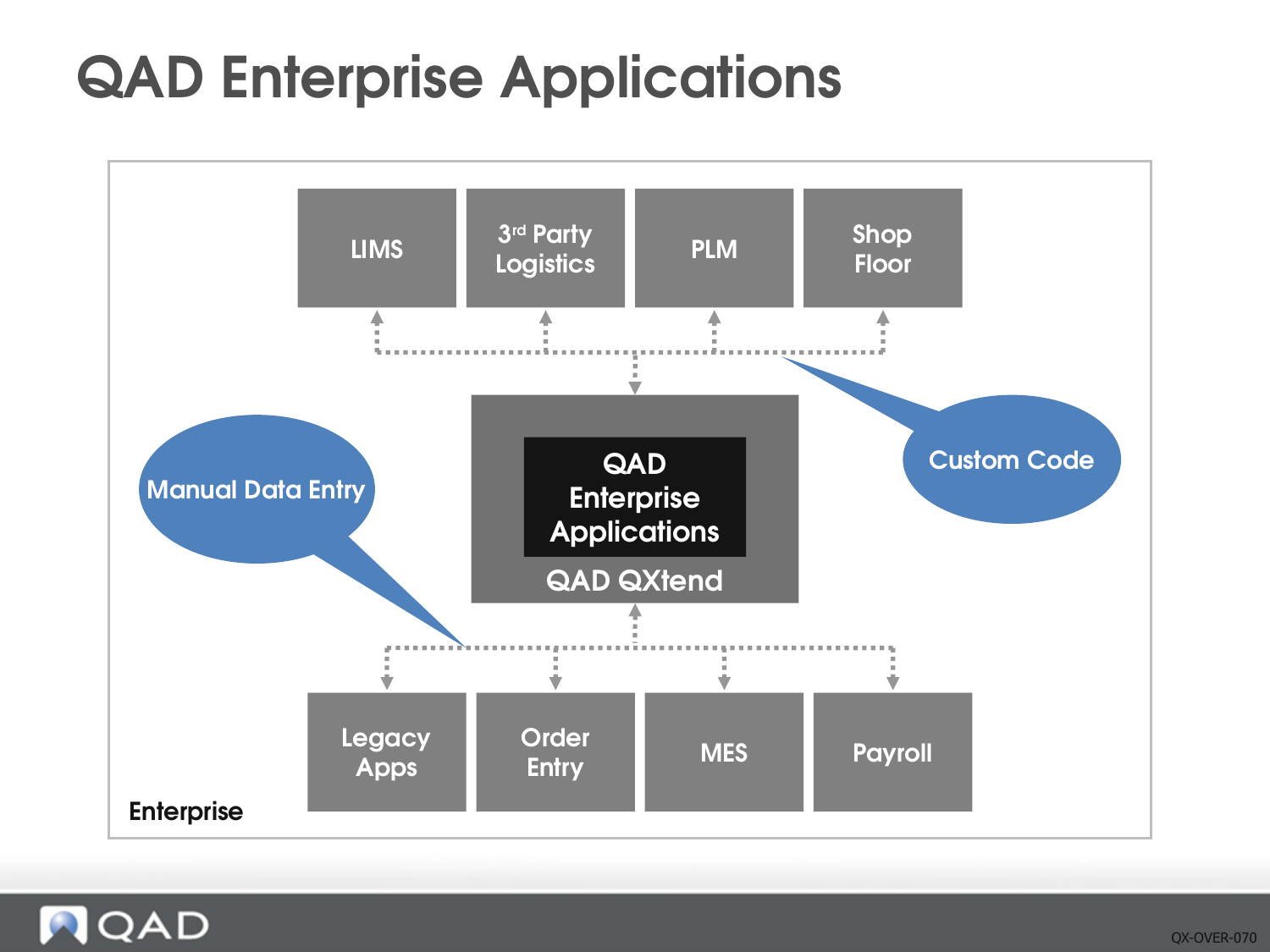

# QAD Enterprise Applications

LIMS
3rd Party
Logistics
PLM
Shop
Floor

QAD QXtend
Custom Code
Manual Data Entry
QAD Enterprise Applications

Legacy
Apps
Order
Entry
MES
Payroll
Enterprise
QX-OVER-070